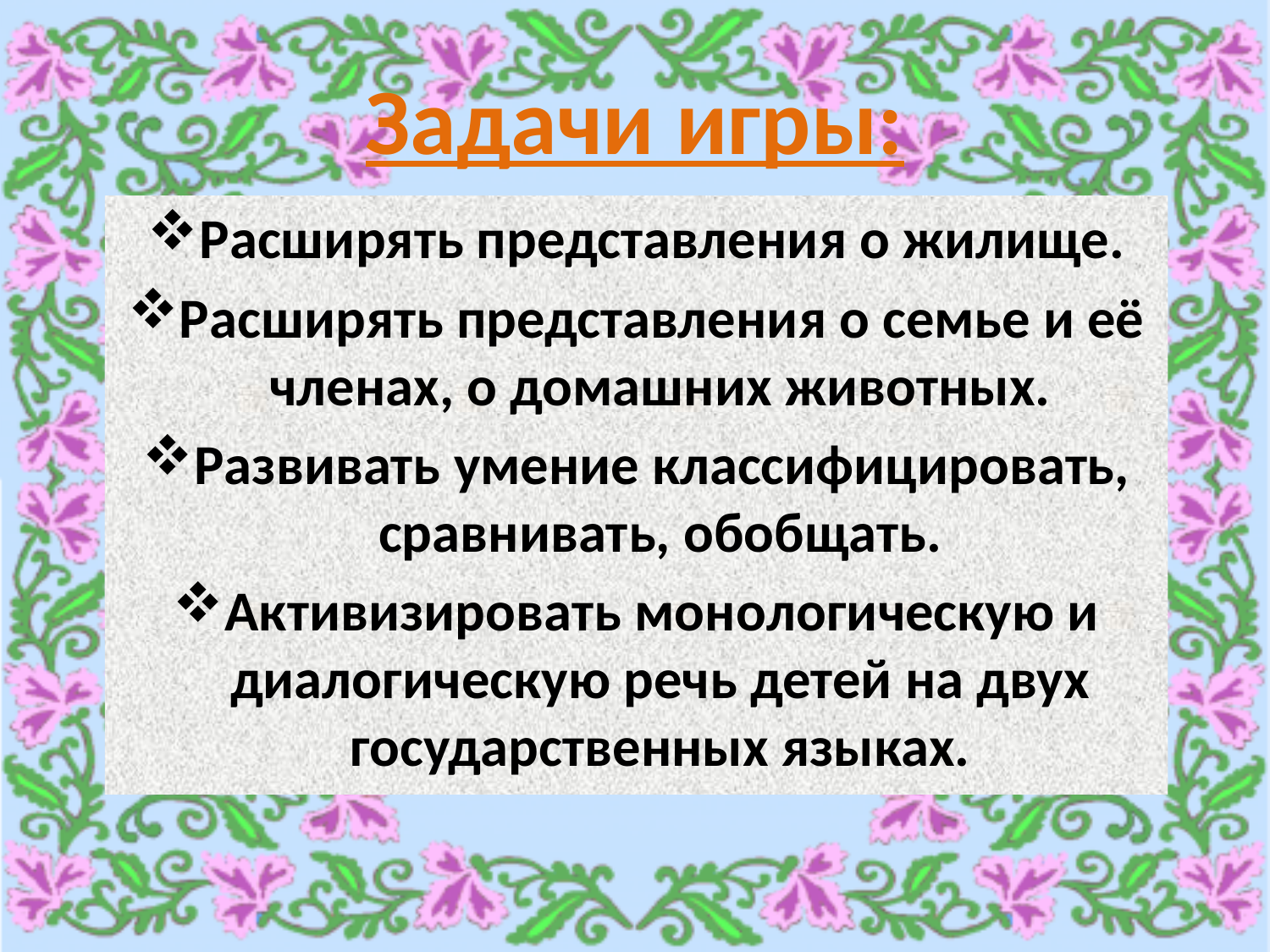

# Задачи игры:
Расширять представления о жилище.
Расширять представления о семье и её членах, о домашних животных.
Развивать умение классифицировать, сравнивать, обобщать.
Активизировать монологическую и диалогическую речь детей на двух государственных языках.